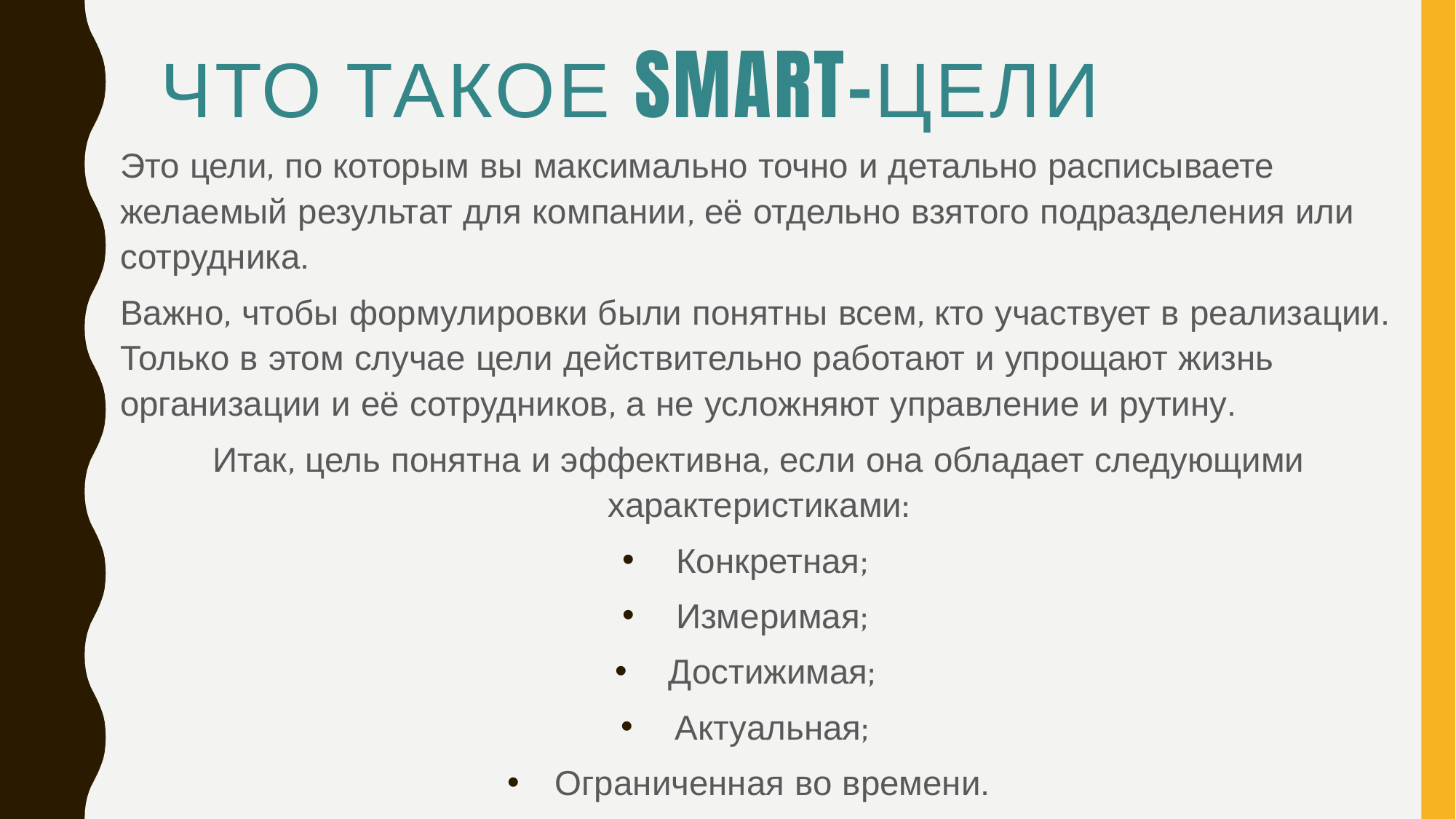

# Что такое SMART-Цели
Это цели, по которым вы максимально точно и детально расписываете желаемый результат для компании, её отдельно взятого подразделения или сотрудника.
Важно, чтобы формулировки были понятны всем, кто участвует в реализации. Только в этом случае цели действительно работают и упрощают жизнь организации и её сотрудников, а не усложняют управление и рутину.
Итак, цель понятна и эффективна, если она обладает следующими характеристиками:
Конкретная;
Измеримая;
Достижимая;
Актуальная;
Ограниченная во времени.